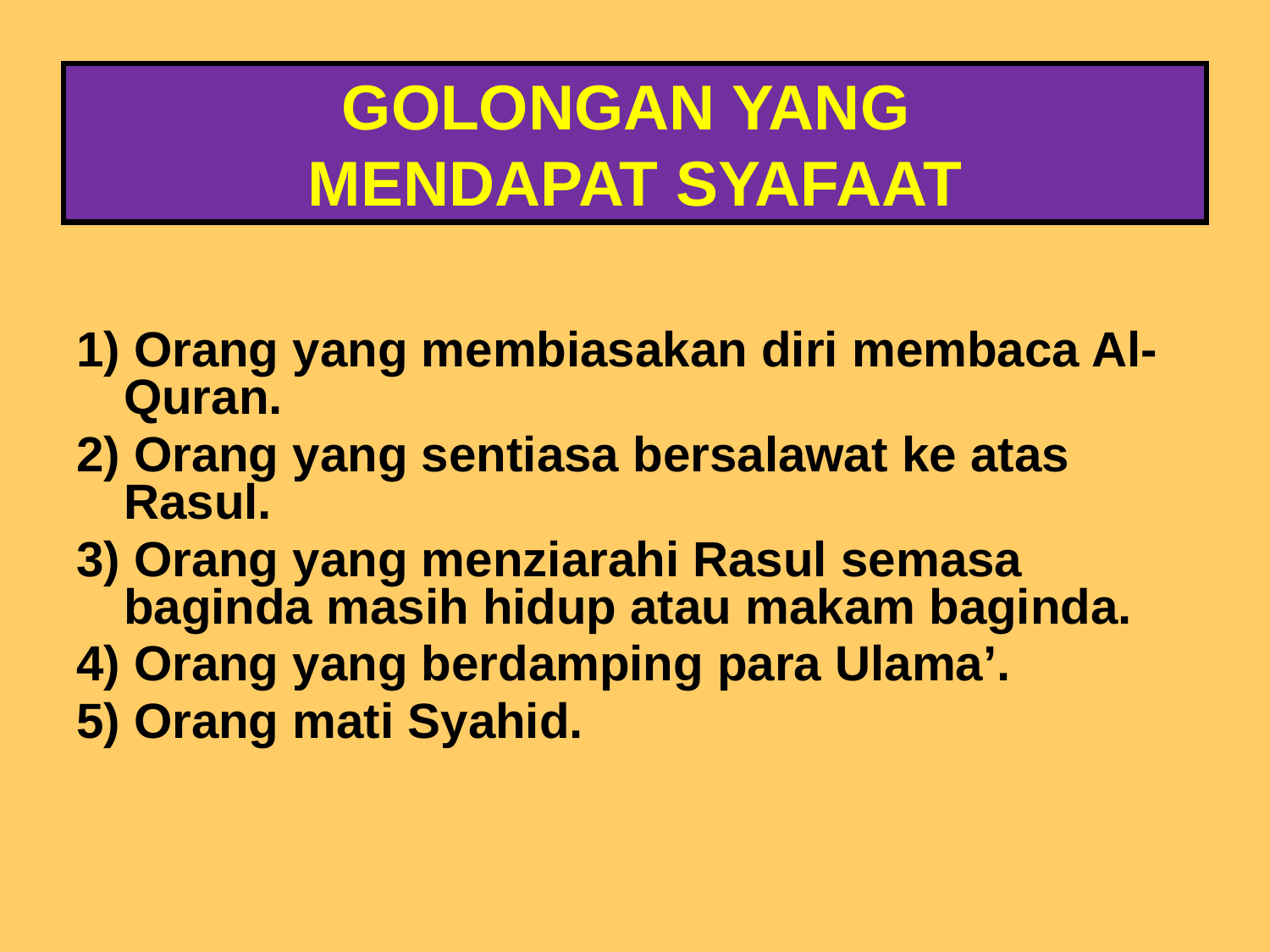

GOLONGAN YANG
MENDAPAT SYAFAAT

1) Orang yang membiasakan diri membaca Al-Quran.
2) Orang yang sentiasa bersalawat ke atas Rasul.
3) Orang yang menziarahi Rasul semasa baginda masih hidup atau makam baginda.
4) Orang yang berdamping para Ulama’.
5) Orang mati Syahid.